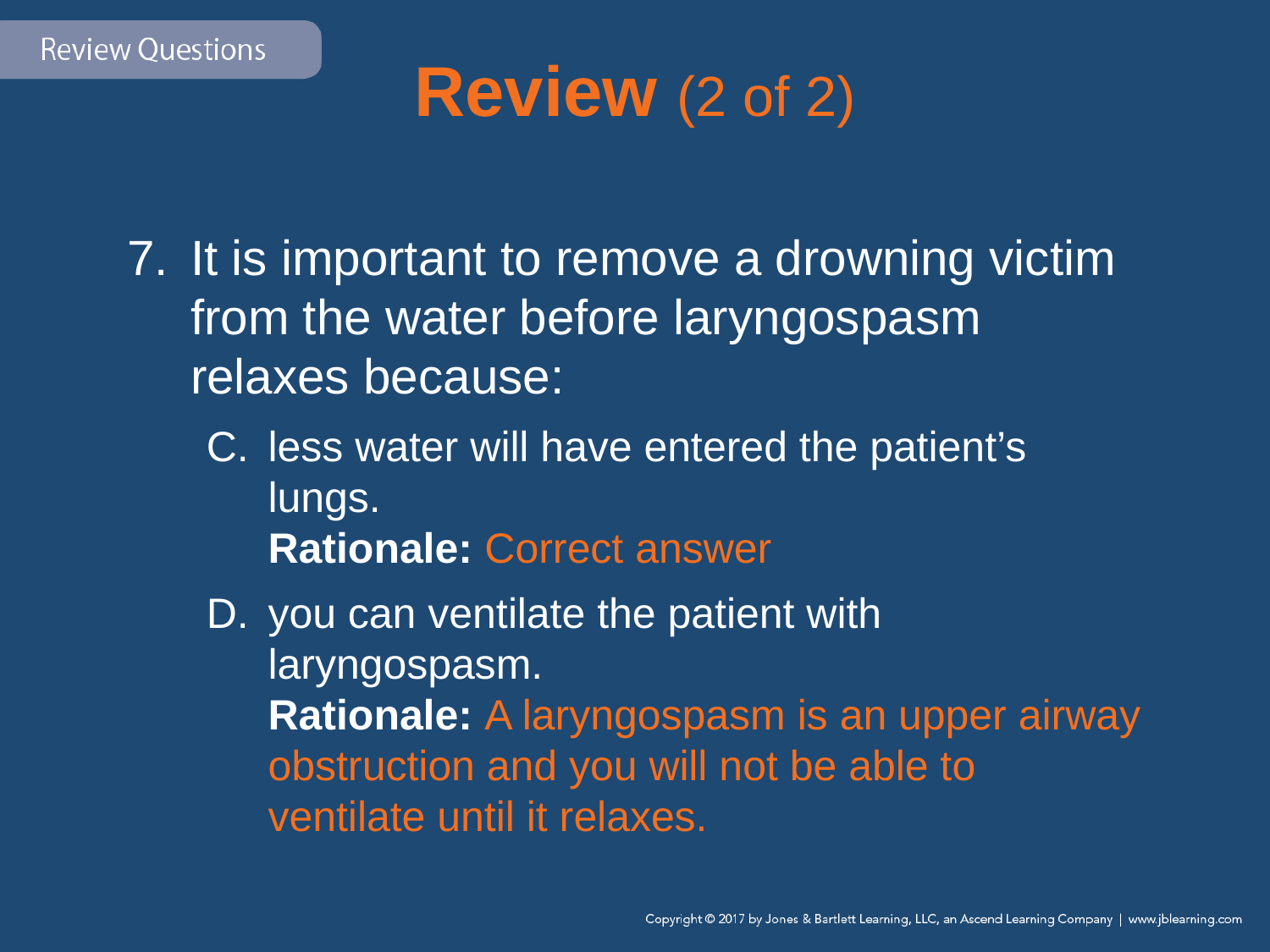

# Review (2 of 2)
It is important to remove a drowning victim from the water before laryngospasm relaxes because:
less water will have entered the patient’s lungs.
Rationale: Correct answer
you can ventilate the patient with laryngospasm.
Rationale: A laryngospasm is an upper airway obstruction and you will not be able to ventilate until it relaxes.